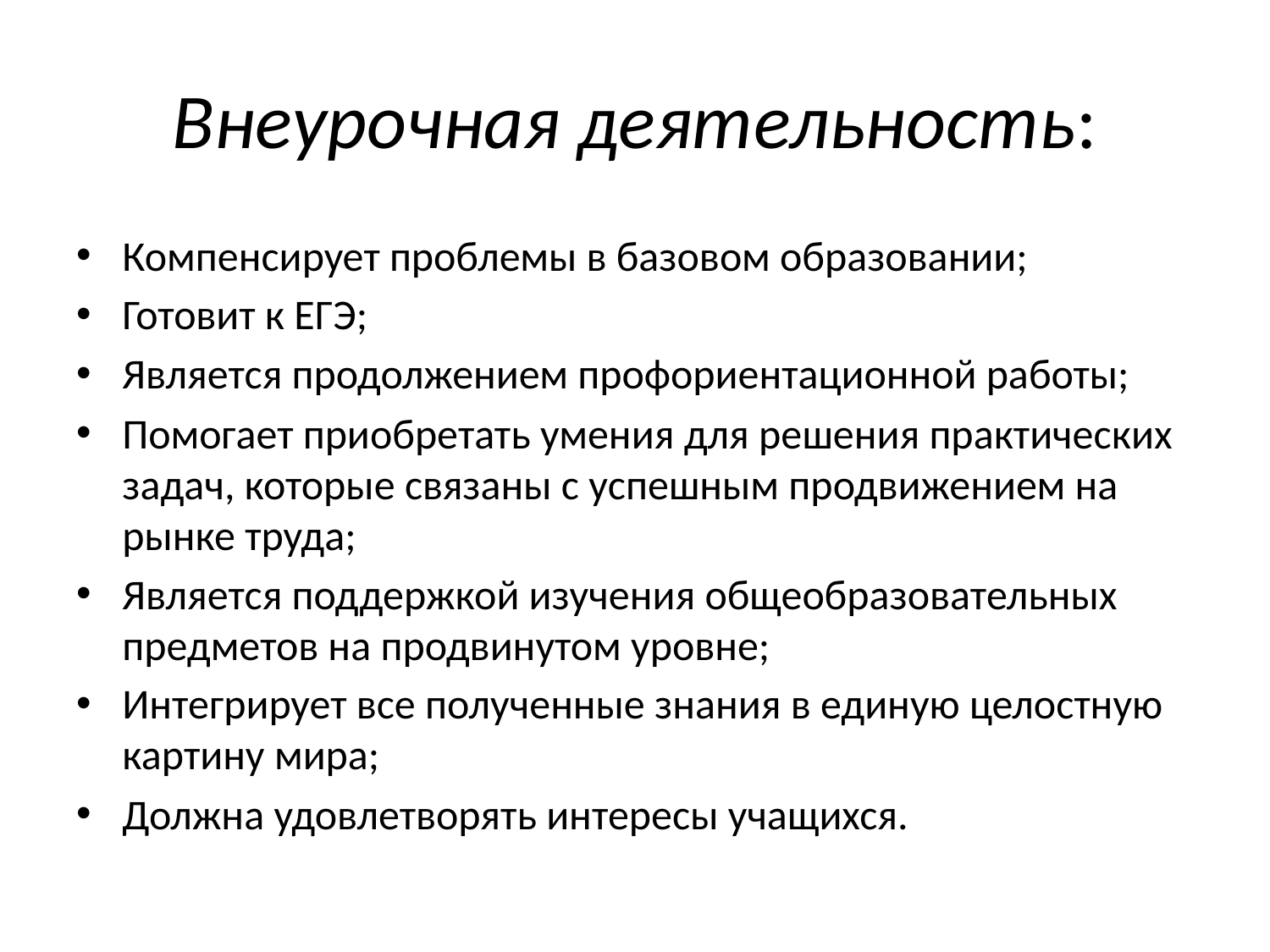

# Внеурочная деятельность:
Компенсирует проблемы в базовом образовании;
Готовит к ЕГЭ;
Является продолжением профориентационной работы;
Помогает приобретать умения для решения практических задач, которые связаны с успешным продвижением на рынке труда;
Является поддержкой изучения общеобразовательных предметов на продвинутом уровне;
Интегрирует все полученные знания в единую целостную картину мира;
Должна удовлетворять интересы учащихся.